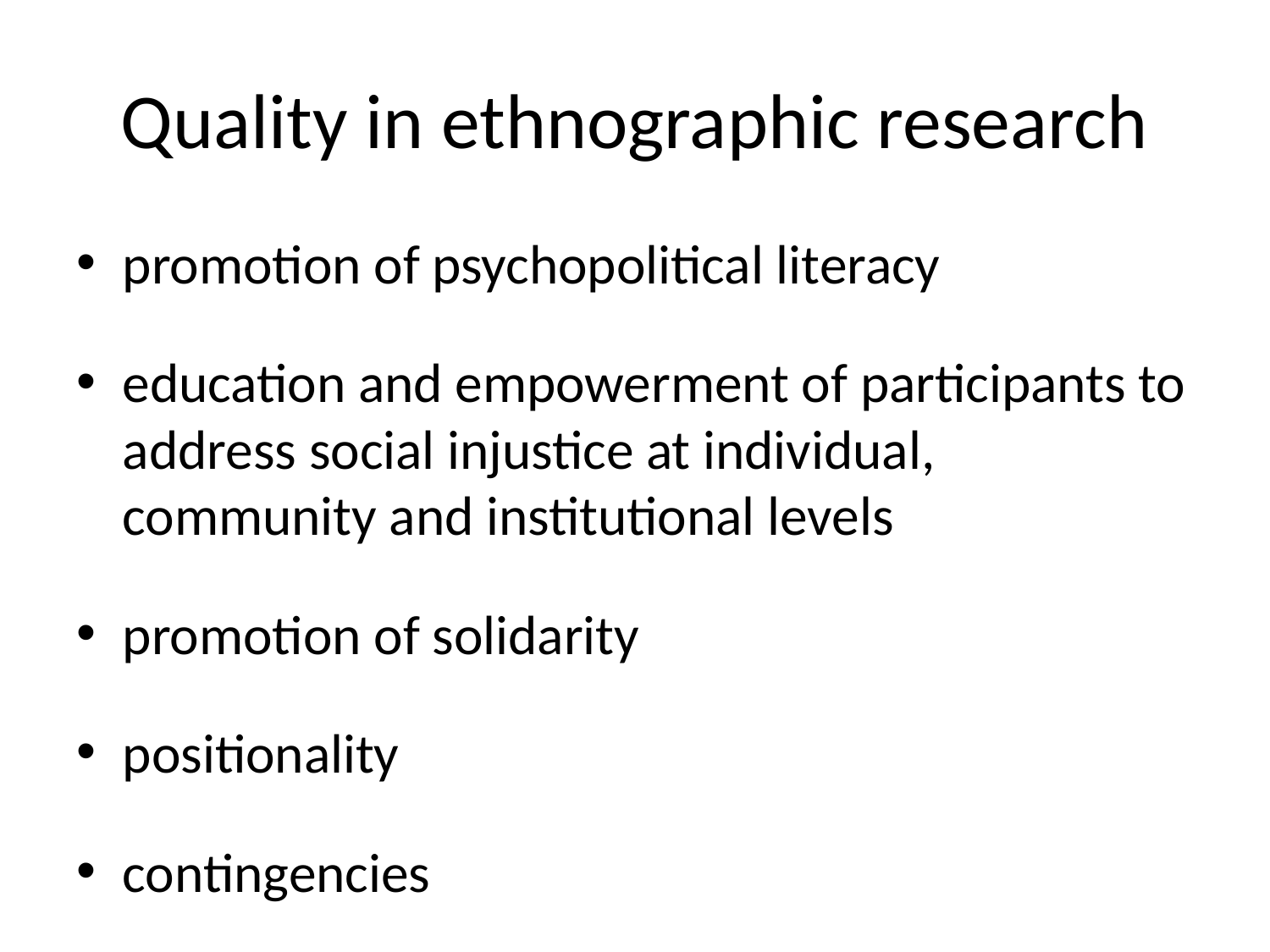

# Quality in ethnographic research
promotion of psychopolitical literacy
education and empowerment of participants to address social injustice at individual, community and institutional levels
promotion of solidarity
positionality
contingencies